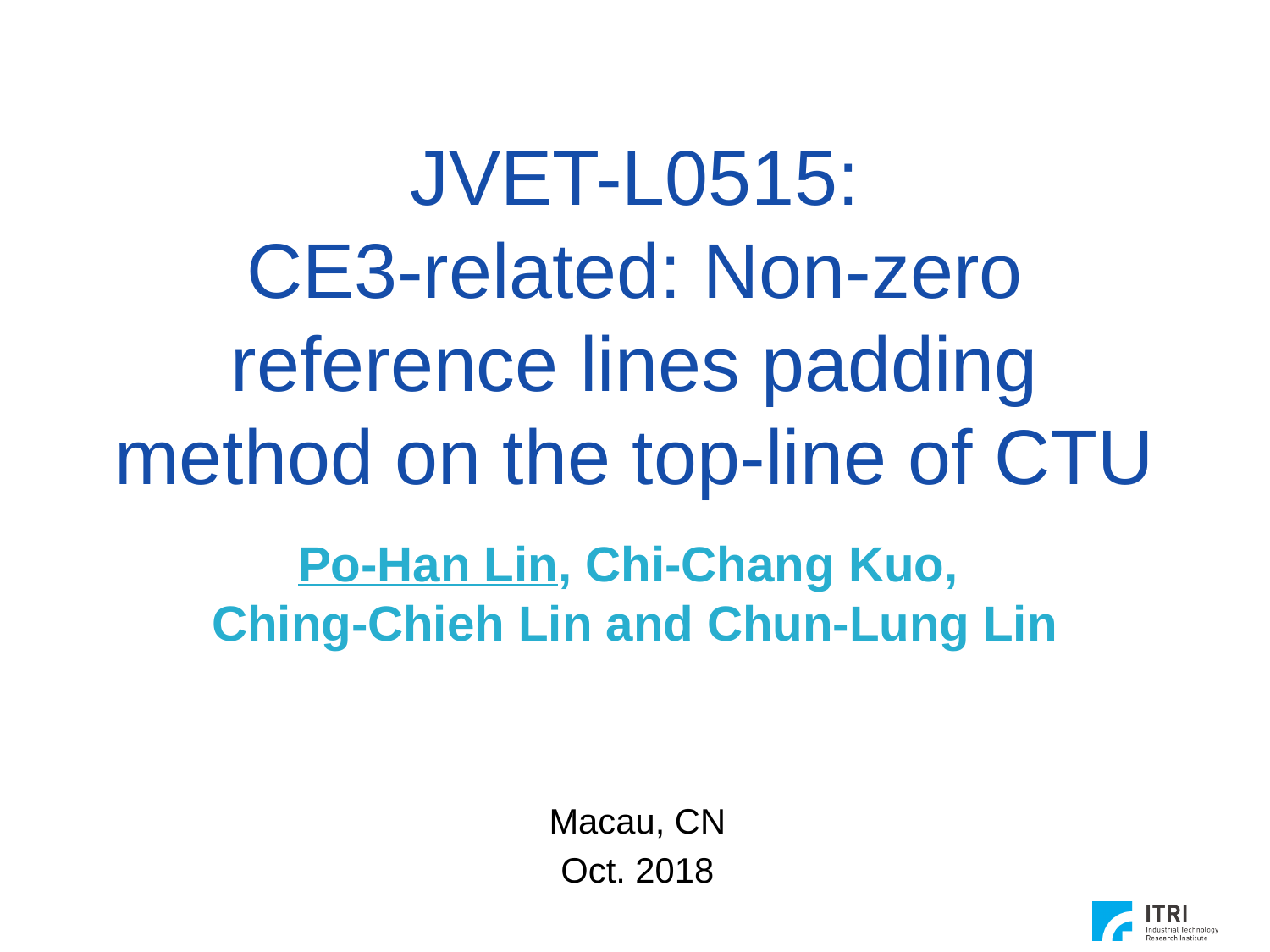

# JVET-L0515: CE3-related: Non-zero reference lines padding method on the top-line of CTU
Po-Han Lin, Chi-Chang Kuo,
Ching-Chieh Lin and Chun-Lung Lin
Macau, CN
Oct. 2018